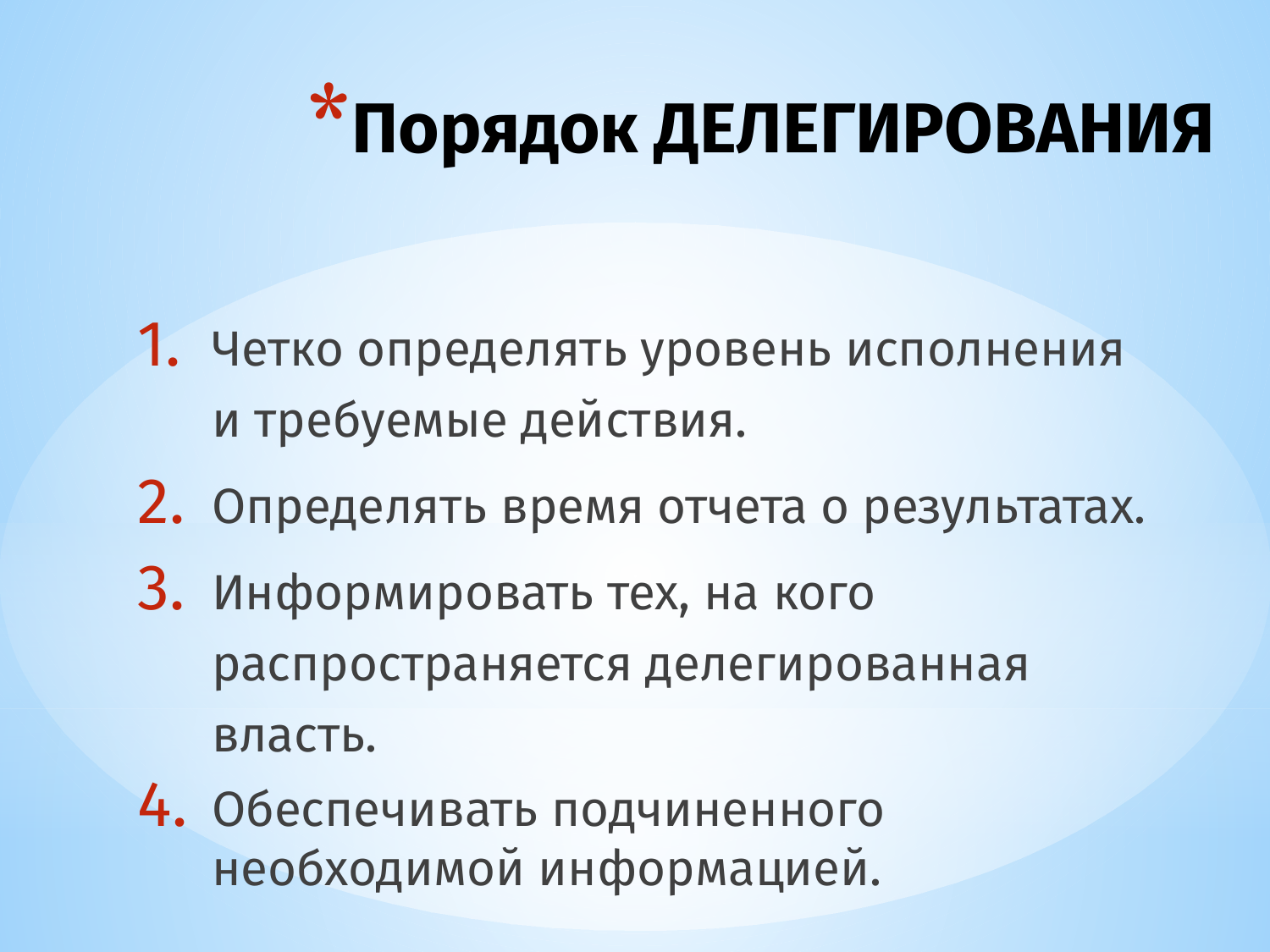

# Порядок ДЕЛЕГИРОВАНИЯ
Четко определять уровень исполнения
и требуемые действия.
Определять время отчета о результатах.
Информировать тех, на кого распространяется делегированная власть.
Обеспечивать подчиненного
необходимой информацией.